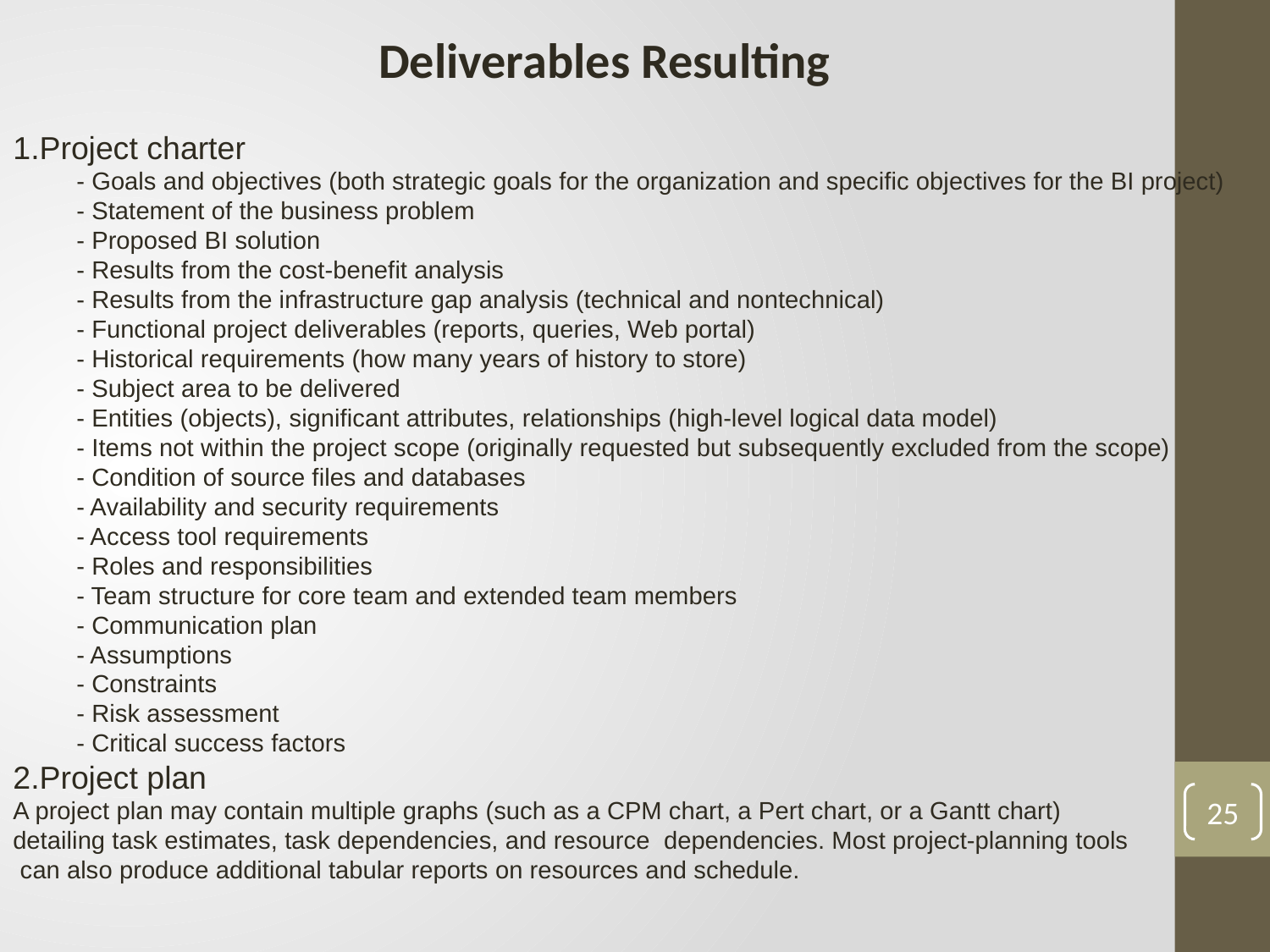

Deliverables Resulting

Project charter
- Goals and objectives (both strategic goals for the organization and specific objectives for the BI project)
- Statement of the business problem
- Proposed BI solution
- Results from the cost-benefit analysis
- Results from the infrastructure gap analysis (technical and nontechnical)
- Functional project deliverables (reports, queries, Web portal)
- Historical requirements (how many years of history to store)
- Subject area to be delivered
- Entities (objects), significant attributes, relationships (high-level logical data model)
- Items not within the project scope (originally requested but subsequently excluded from the scope)
- Condition of source files and databases
- Availability and security requirements
- Access tool requirements
- Roles and responsibilities
- Team structure for core team and extended team members
- Communication plan
- Assumptions
- Constraints
- Risk assessment
- Critical success factors
Project plan
A project plan may contain multiple graphs (such as a CPM chart, a Pert chart, or a Gantt chart)
detailing task estimates, task dependencies, and resource  dependencies. Most project-planning tools
 can also produce additional tabular reports on resources and schedule.

25